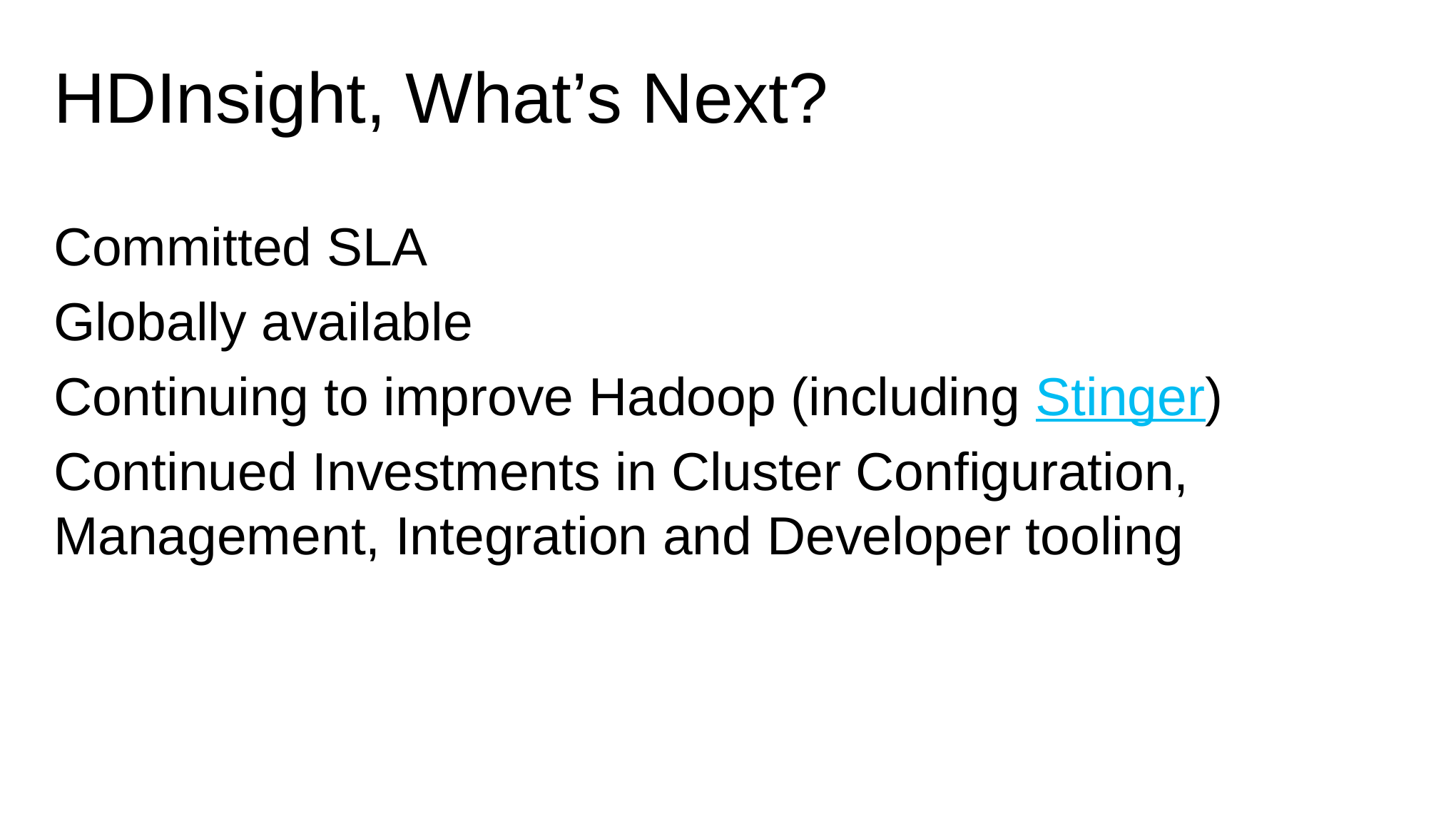

# HDInsight, What’s Next?
Committed SLA
Globally available
Continuing to improve Hadoop (including Stinger)
Continued Investments in Cluster Configuration, Management, Integration and Developer tooling